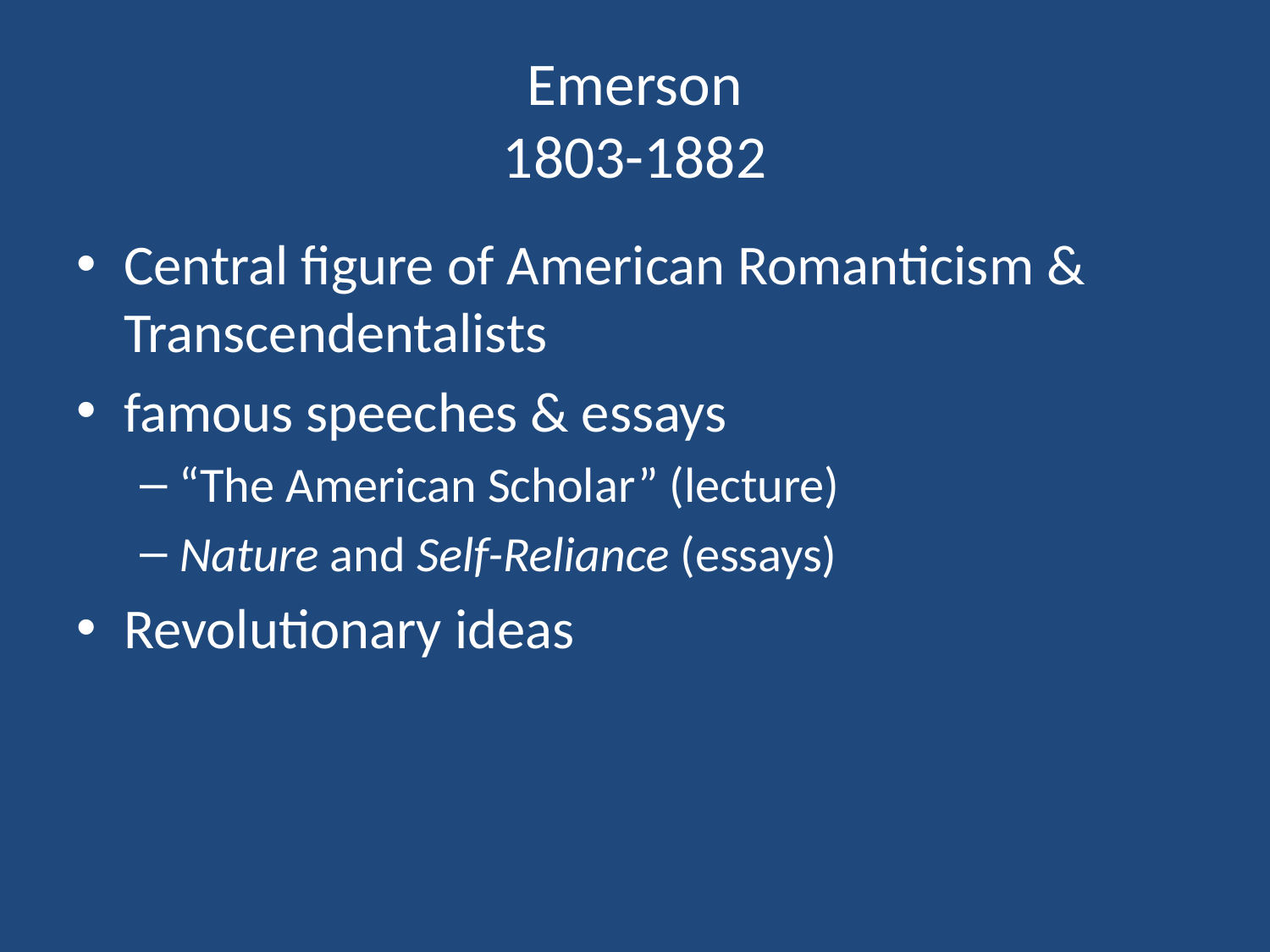

# Emerson 1803-1882
Central figure of American Romanticism & Transcendentalists
famous speeches & essays
“The American Scholar” (lecture)
Nature and Self-Reliance (essays)
Revolutionary ideas